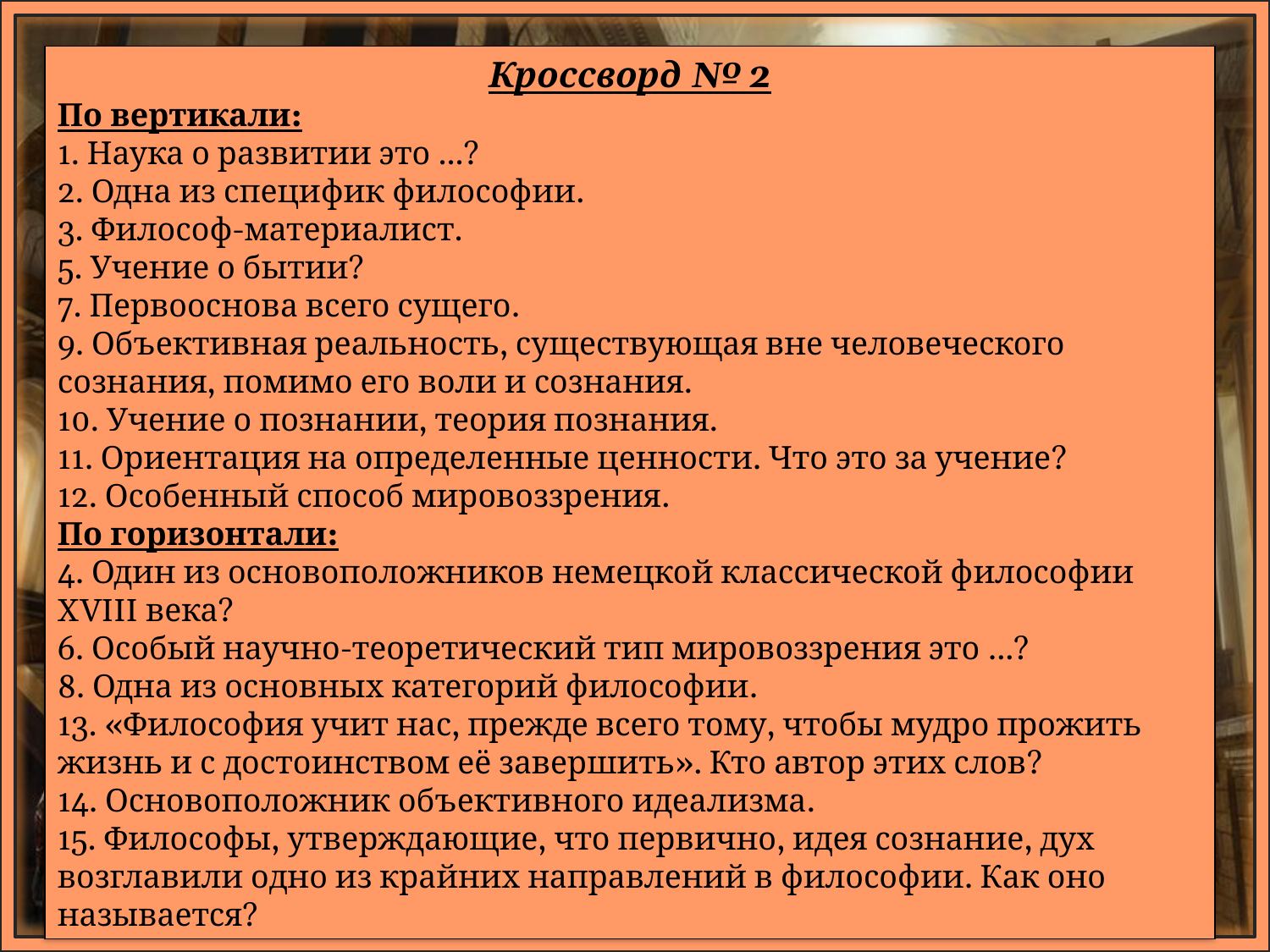

Кроссворд № 2
По вертикали:
1. Наука о развитии это ...?
2. Одна из специфик философии.
3. Философ-материалист.
5. Учение о бытии?
7. Первооснова всего сущего.
9. Объективная реальность, существующая вне человеческого сознания, помимо его воли и сознания.
10. Учение о познании, теория познания.
11. Ориентация на определенные ценности. Что это за учение?
12. Особенный способ мировоззрения.
По горизонтали:
4. Один из основоположников немецкой классической философии XVIII века?
6. Особый научно-теоретический тип мировоззрения это ...?
8. Одна из основных категорий философии.
13. «Философия учит нас, прежде всего тому, чтобы мудро прожить жизнь и с достоинством её завершить». Кто автор этих слов?
14. Основоположник объективного идеализма.
15. Философы, утверждающие, что первично, идея сознание, дух возглавили одно из крайних направлений в философии. Как оно называется?